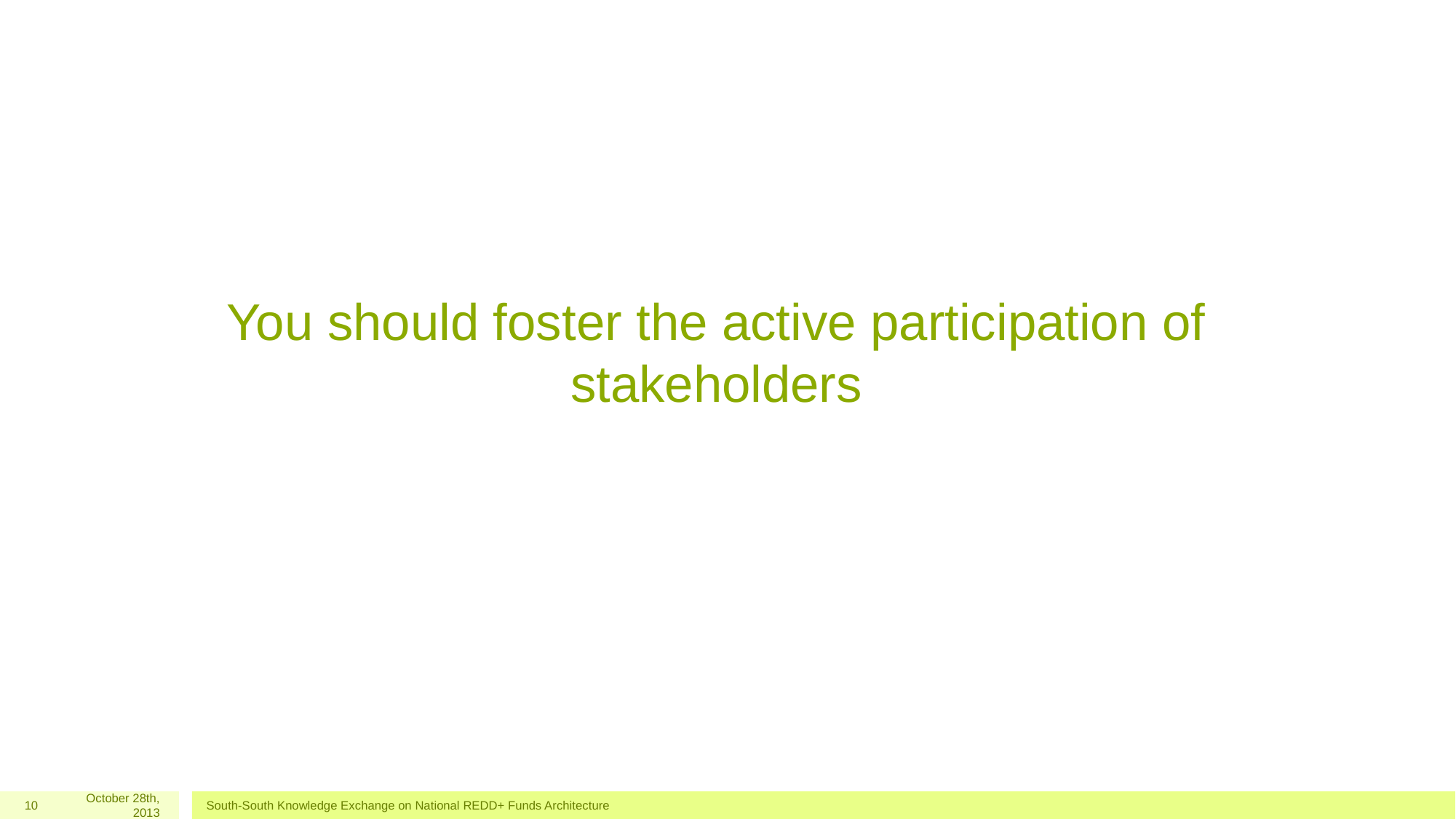

# You should foster the active participation of stakeholders
10
October 28th, 2013
South-South Knowledge Exchange on National REDD+ Funds Architecture